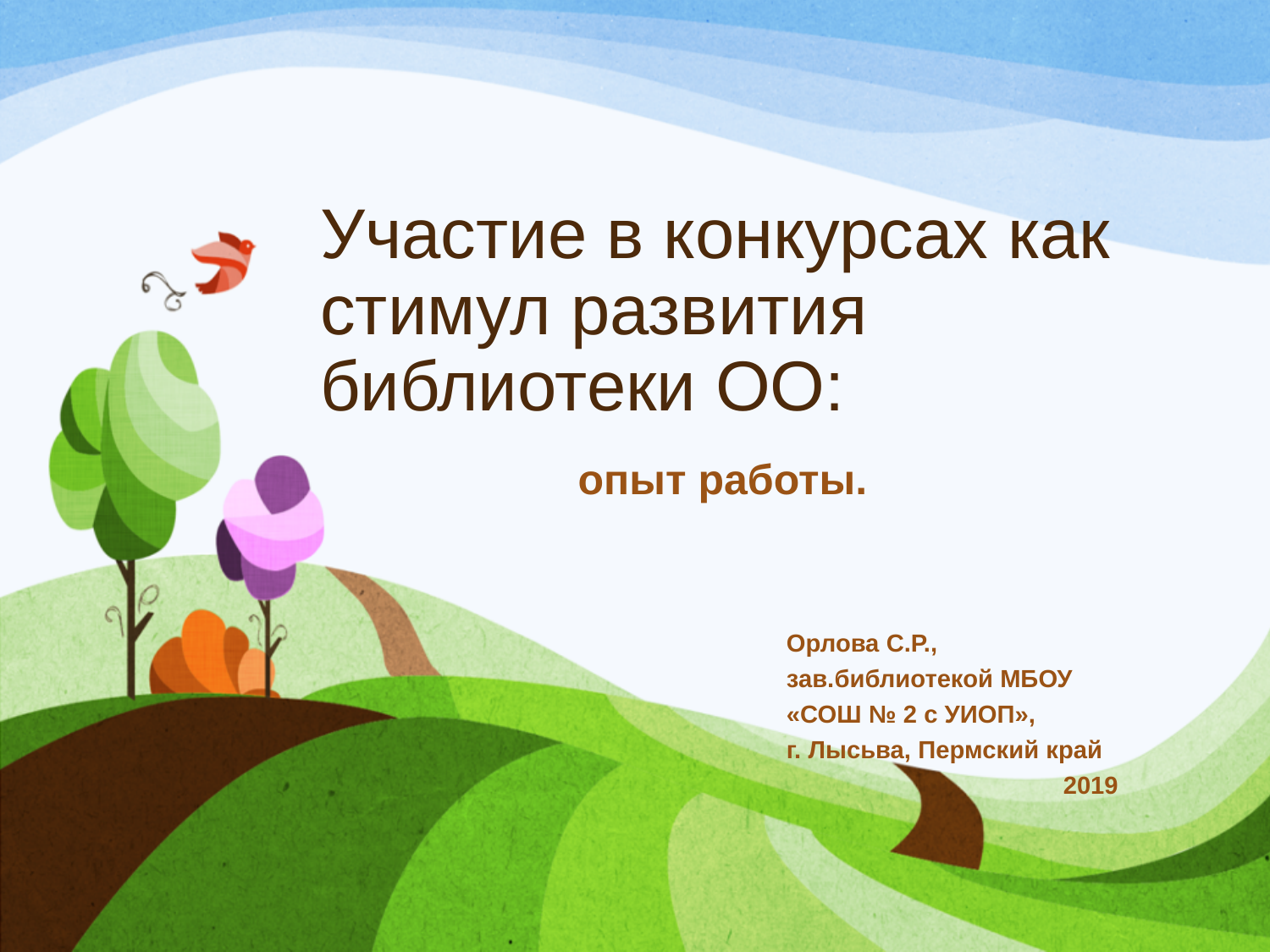

# Участие в конкурсах как стимул развития библиотеки ОО:
опыт работы.
Орлова С.Р., зав.библиотекой МБОУ «СОШ № 2 с УИОП»,
г. Лысьва, Пермский край
2019